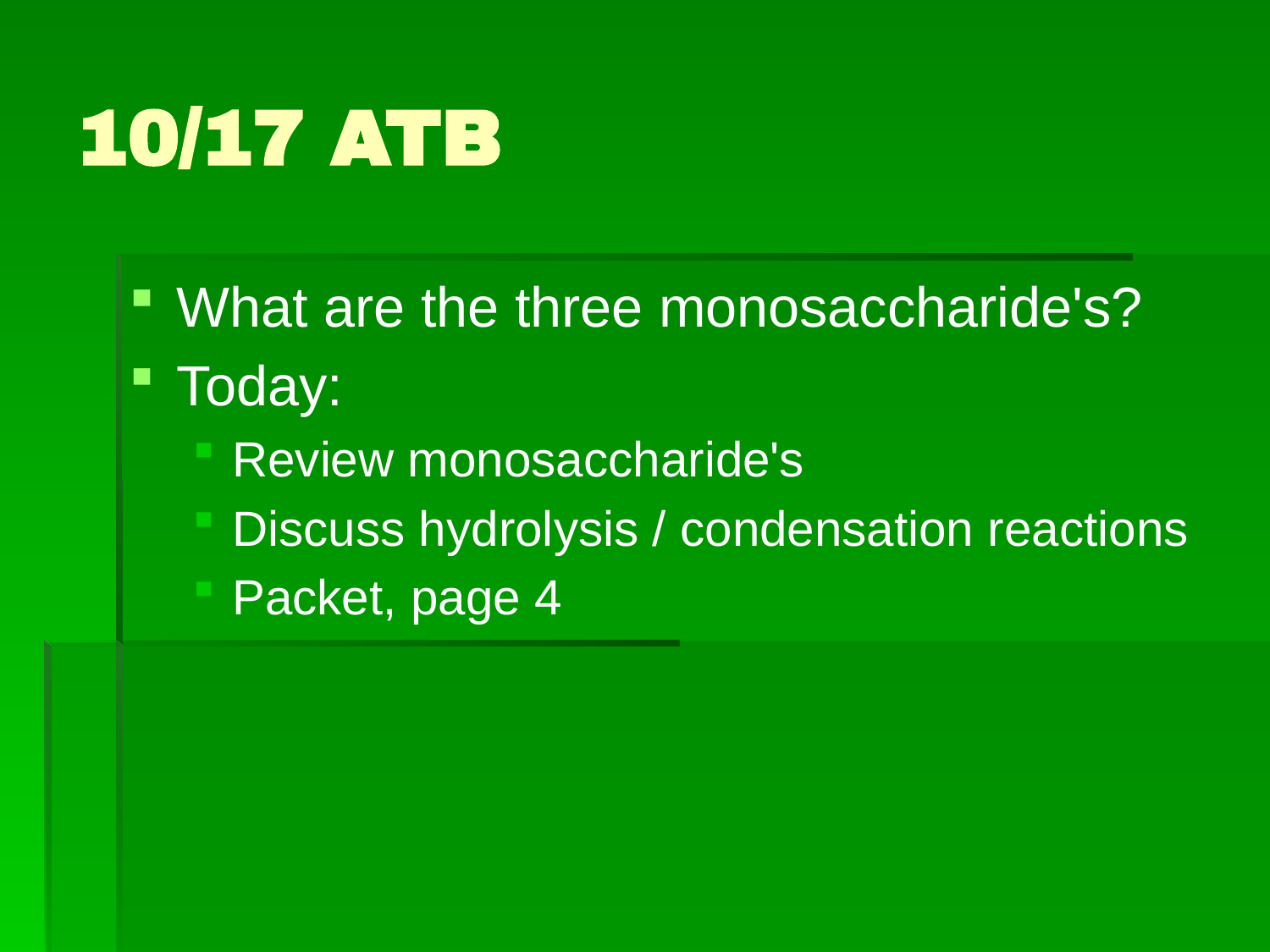

# 10/17 ATB
What are the three monosaccharide's?
Today:
Review monosaccharide's
Discuss hydrolysis / condensation reactions
Packet, page 4